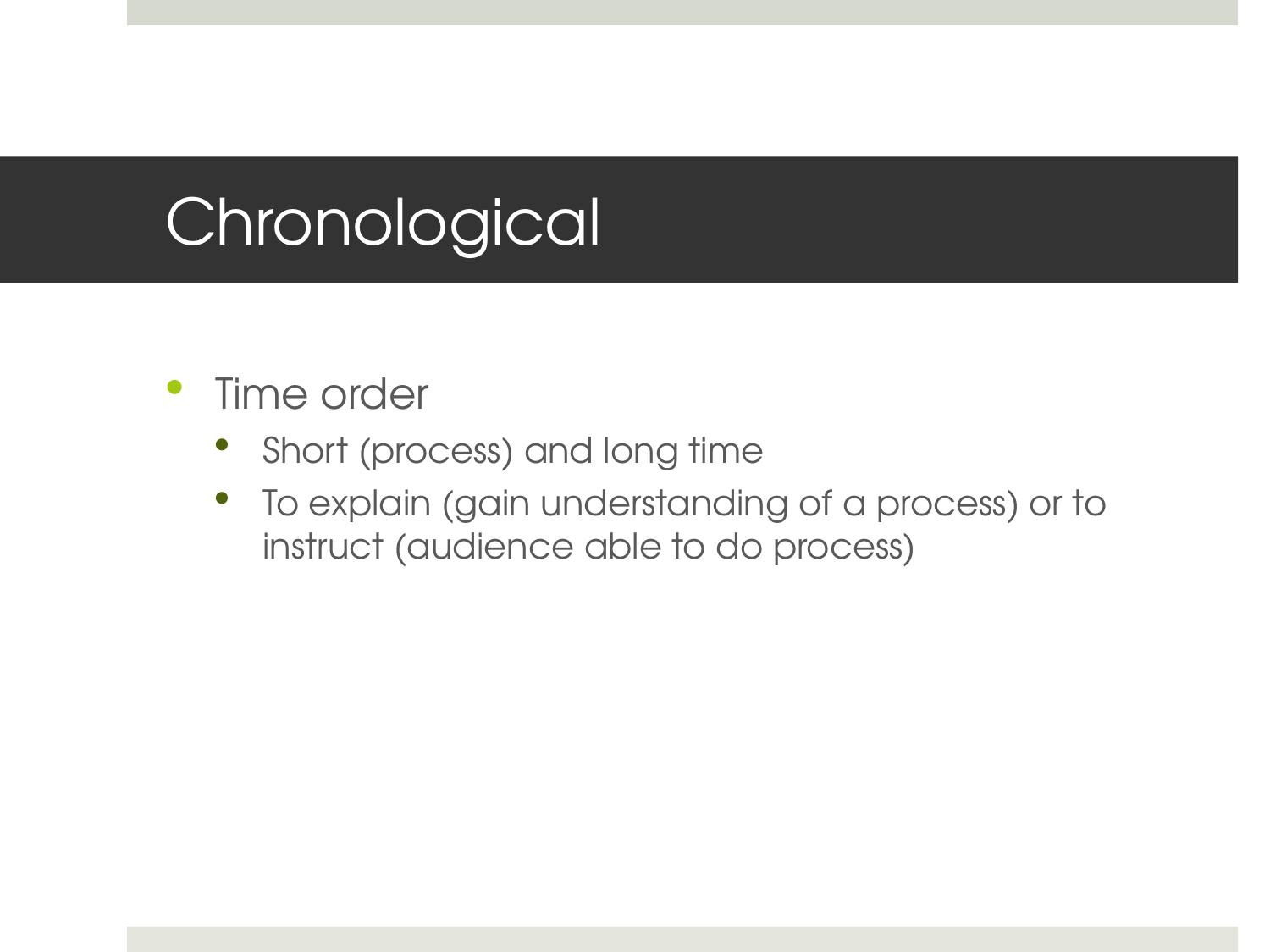

# Chronological
Time order
Short (process) and long time
To explain (gain understanding of a process) or to instruct (audience able to do process)